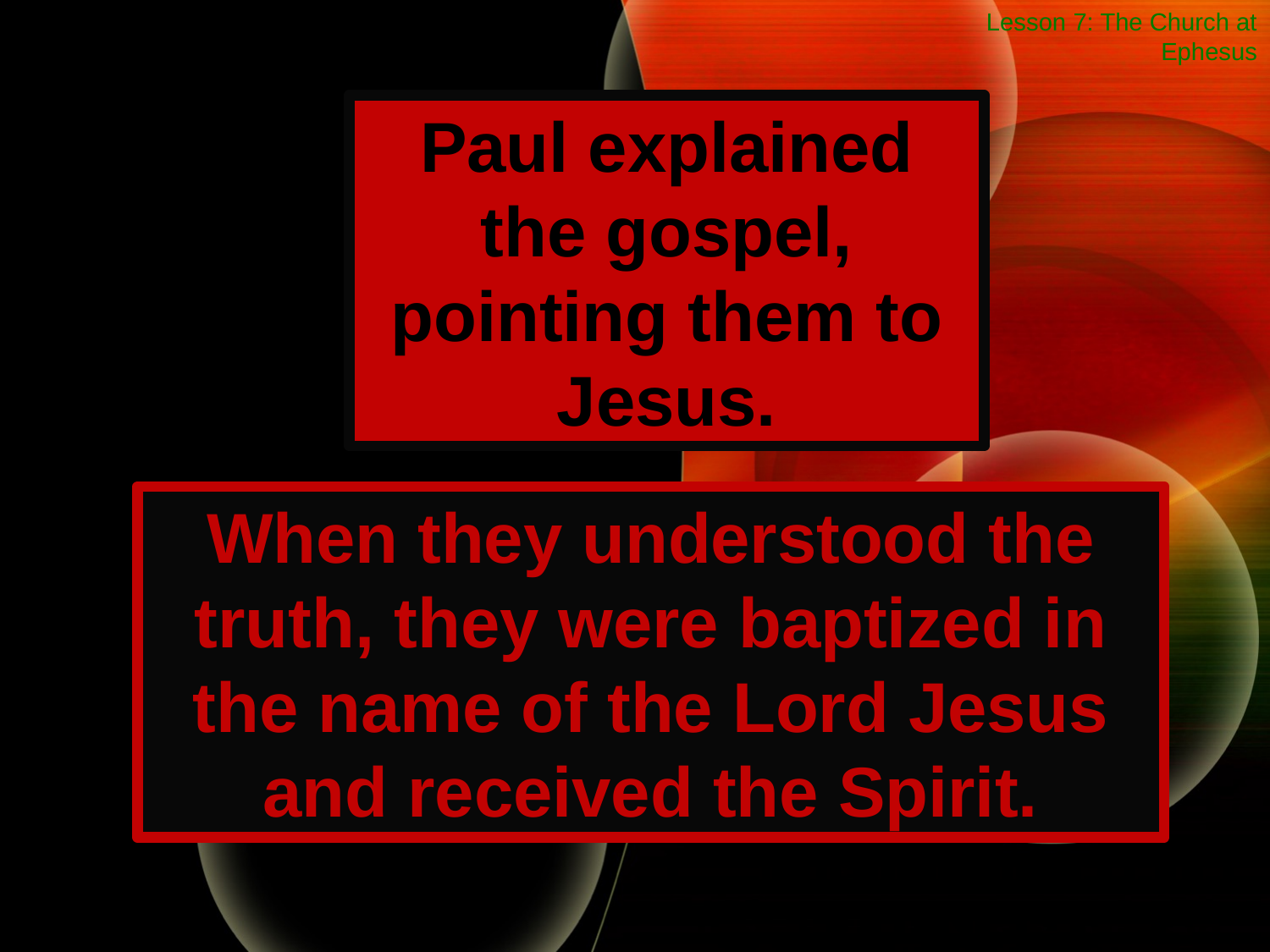

Lesson 7: The Church at Ephesus
Paul explained the gospel, pointing them to Jesus.
When they understood the truth, they were baptized in the name of the Lord Jesus and received the Spirit.